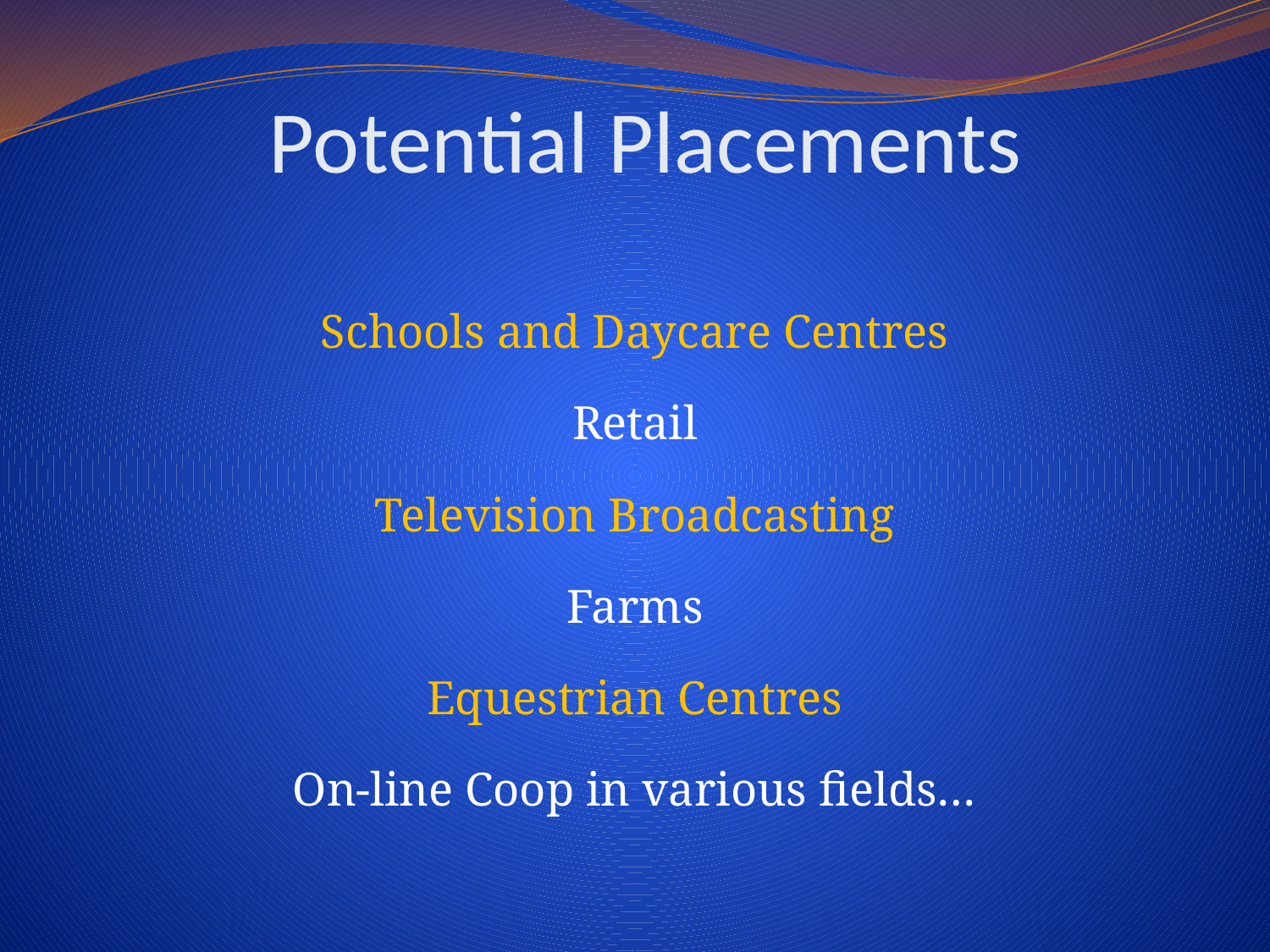

# Potential Placements
Schools and Daycare Centres
Retail
Television Broadcasting
Farms
Equestrian Centres
On-line Coop in various fields…